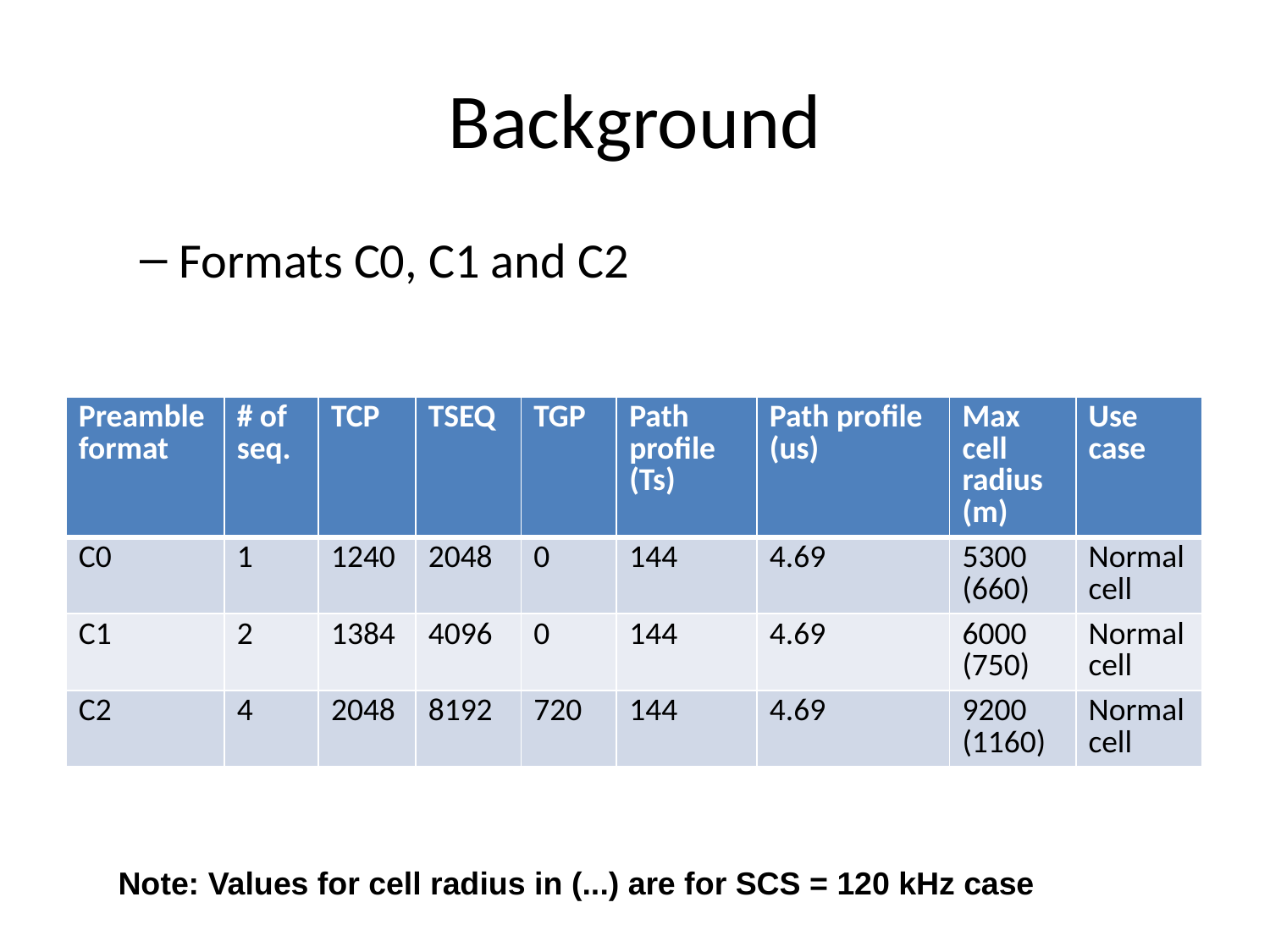

# Background
Formats C0, C1 and C2

| Preamble format | # of seq. | TCP | TSEQ | TGP | Path profile (Ts) | Path profile (us) | Max cell radius (m) | Use case |
| --- | --- | --- | --- | --- | --- | --- | --- | --- |
| C0 | 1 | 1240 | 2048 | 0 | 144 | 4.69 | 5300 (660) | Normal cell |
| C1 | 2 | 1384 | 4096 | 0 | 144 | 4.69 | 6000 (750) | Normal cell |
| C2 | 4 | 2048 | 8192 | 720 | 144 | 4.69 | 9200 (1160) | Normal cell |
Note: Values for cell radius in (...) are for SCS = 120 kHz case